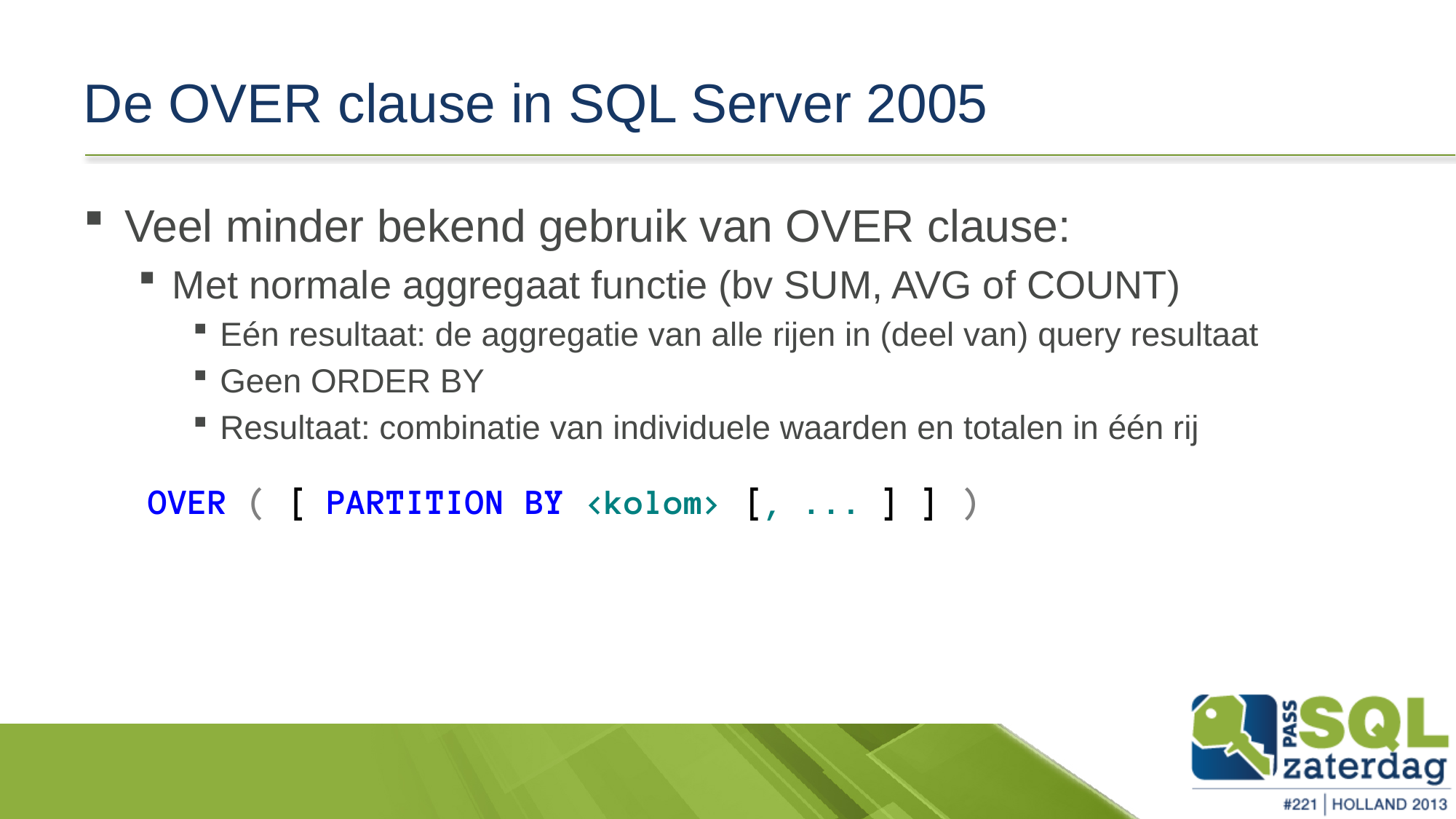

# De OVER clause in SQL Server 2005
Veel minder bekend gebruik van OVER clause:
Met normale aggregaat functie (bv SUM, AVG of COUNT)
Eén resultaat: de aggregatie van alle rijen in (deel van) query resultaat
Geen ORDER BY
Resultaat: combinatie van individuele waarden en totalen in één rij

OVER ( [ PARTITION BY <kolom> [, ... ] ] )